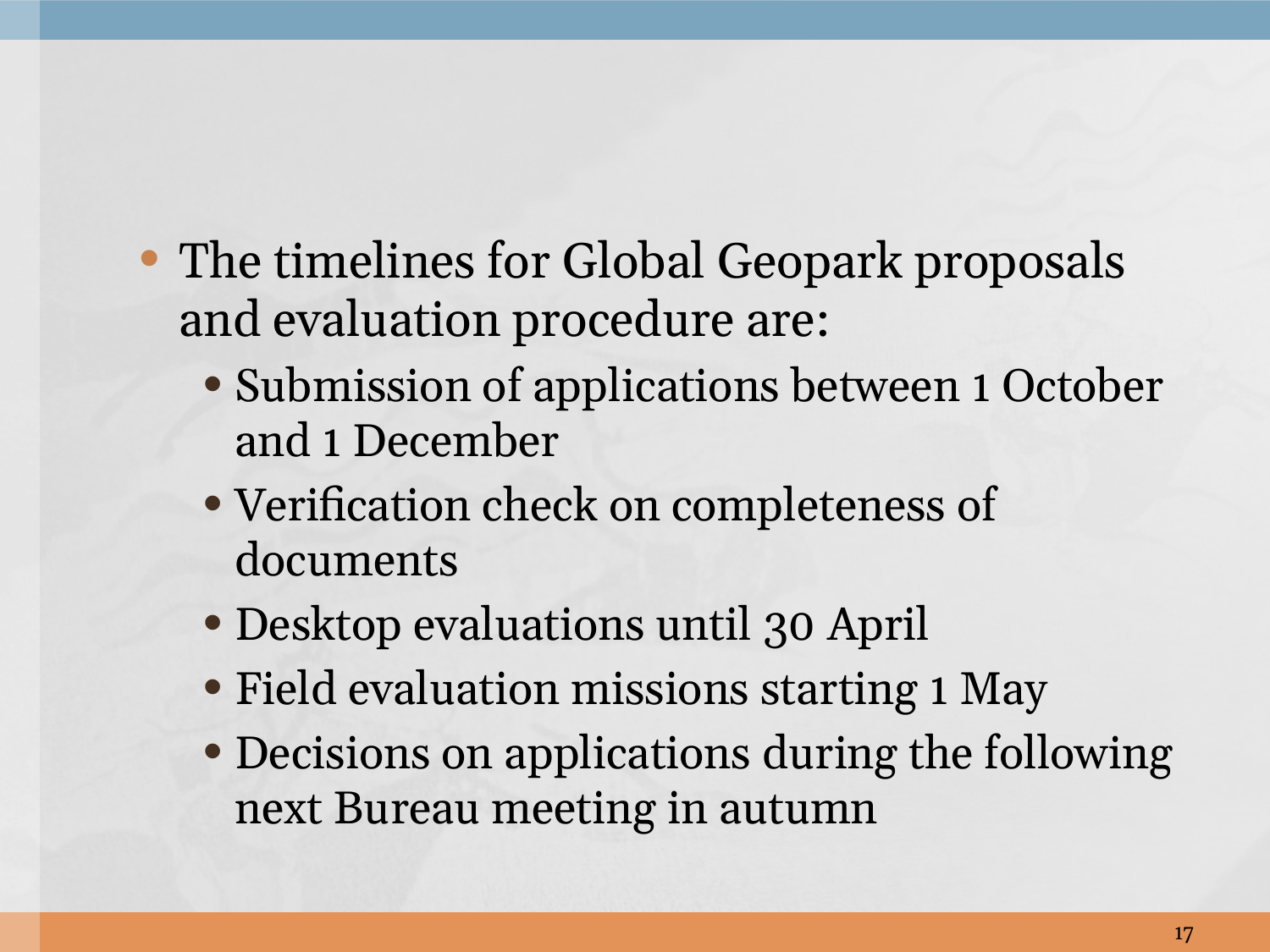

The timelines for Global Geopark proposals and evaluation procedure are:
Submission of applications between 1 October and 1 December
Verification check on completeness of documents
Desktop evaluations until 30 April
Field evaluation missions starting 1 May
Decisions on applications during the following next Bureau meeting in autumn

17